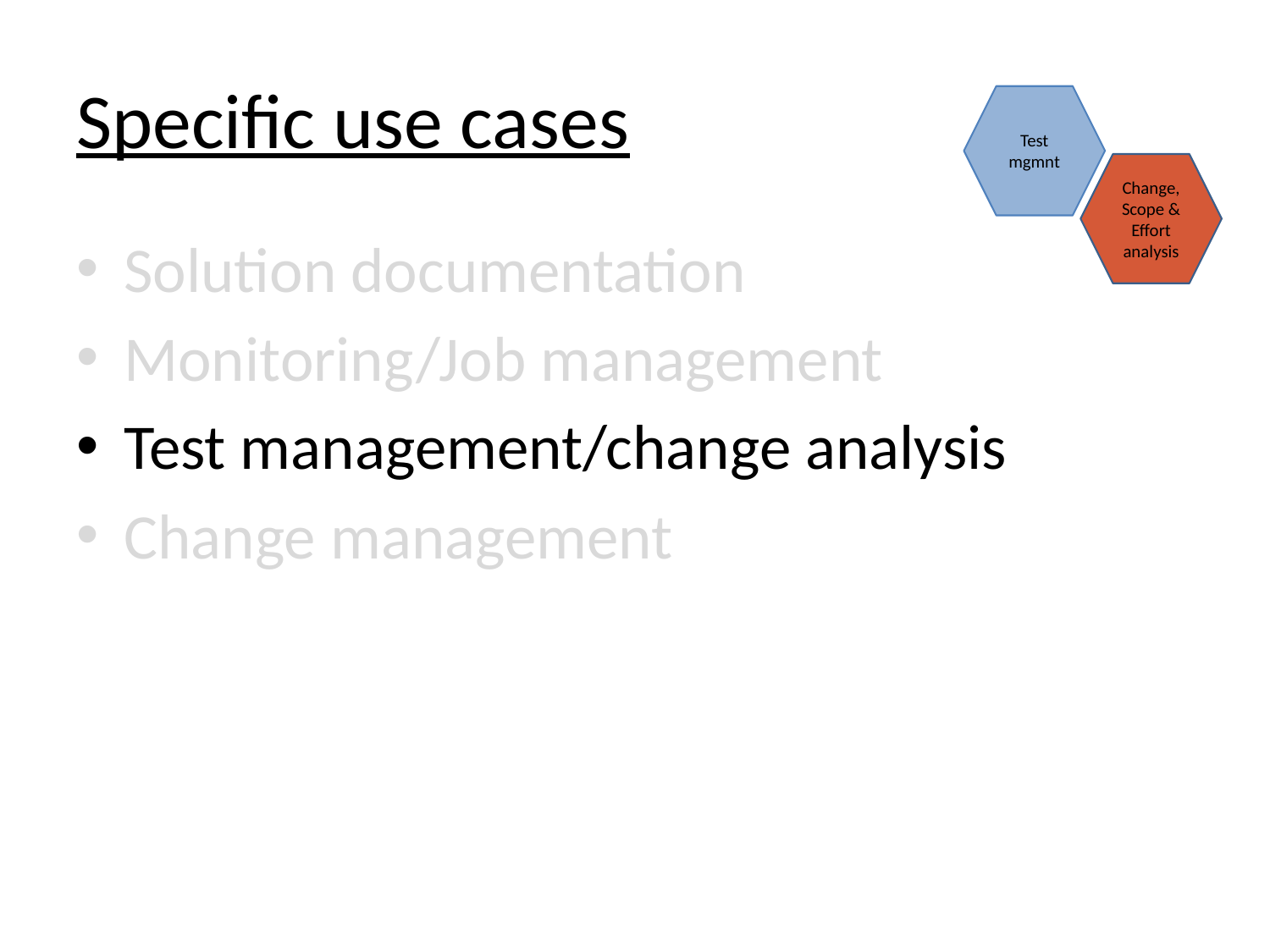

# Specific use cases
Test mgmnt
Change, Scope & Effort analysis
Solution documentation
Monitoring/Job management
Test management/change analysis
Change management